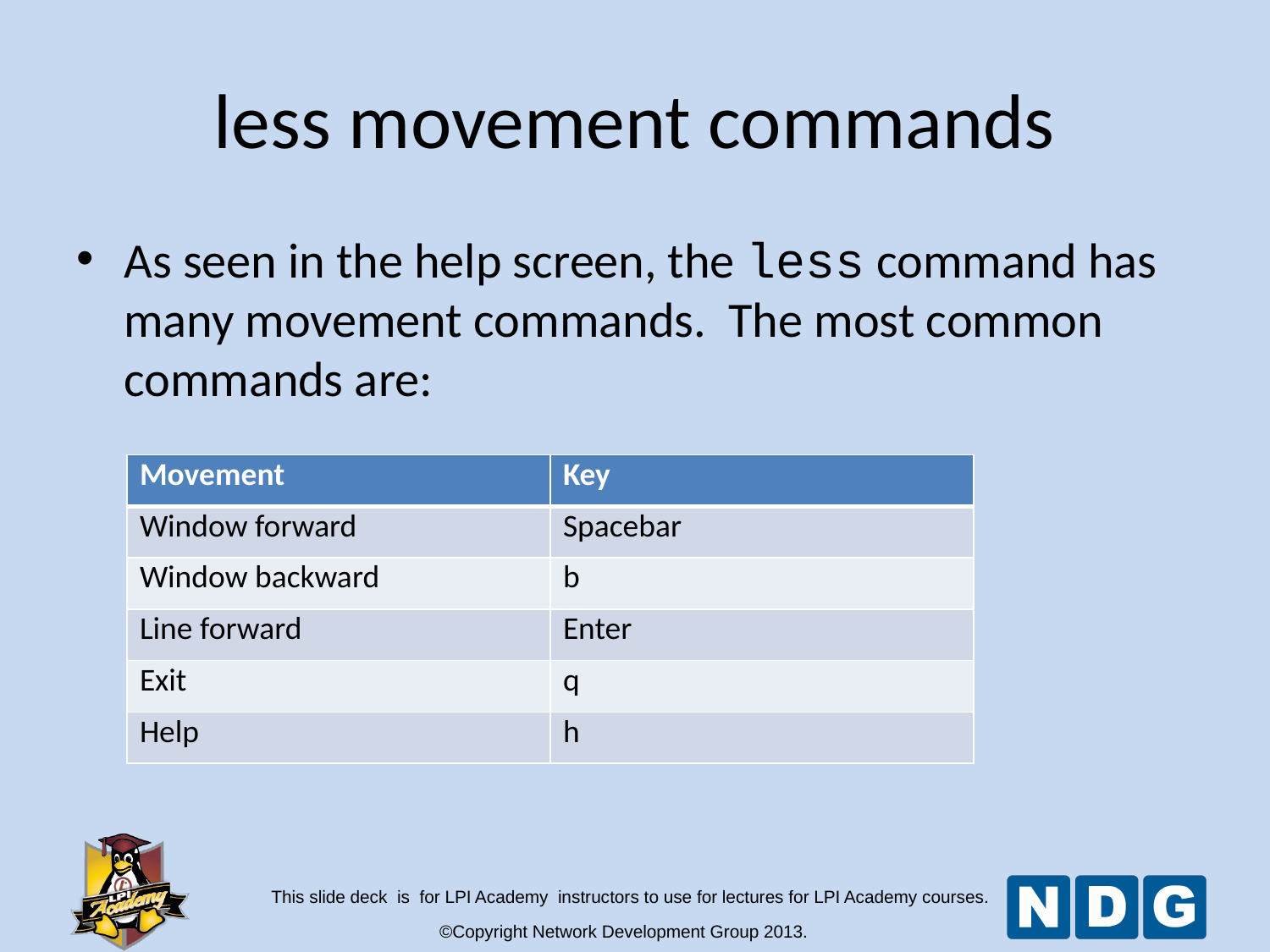

# less movement commands
As seen in the help screen, the less command has many movement commands.  The most common commands are:

| Movement | Key |
| --- | --- |
| Window forward | Spacebar |
| Window backward | b |
| Line forward | Enter |
| Exit | q |
| Help | h |